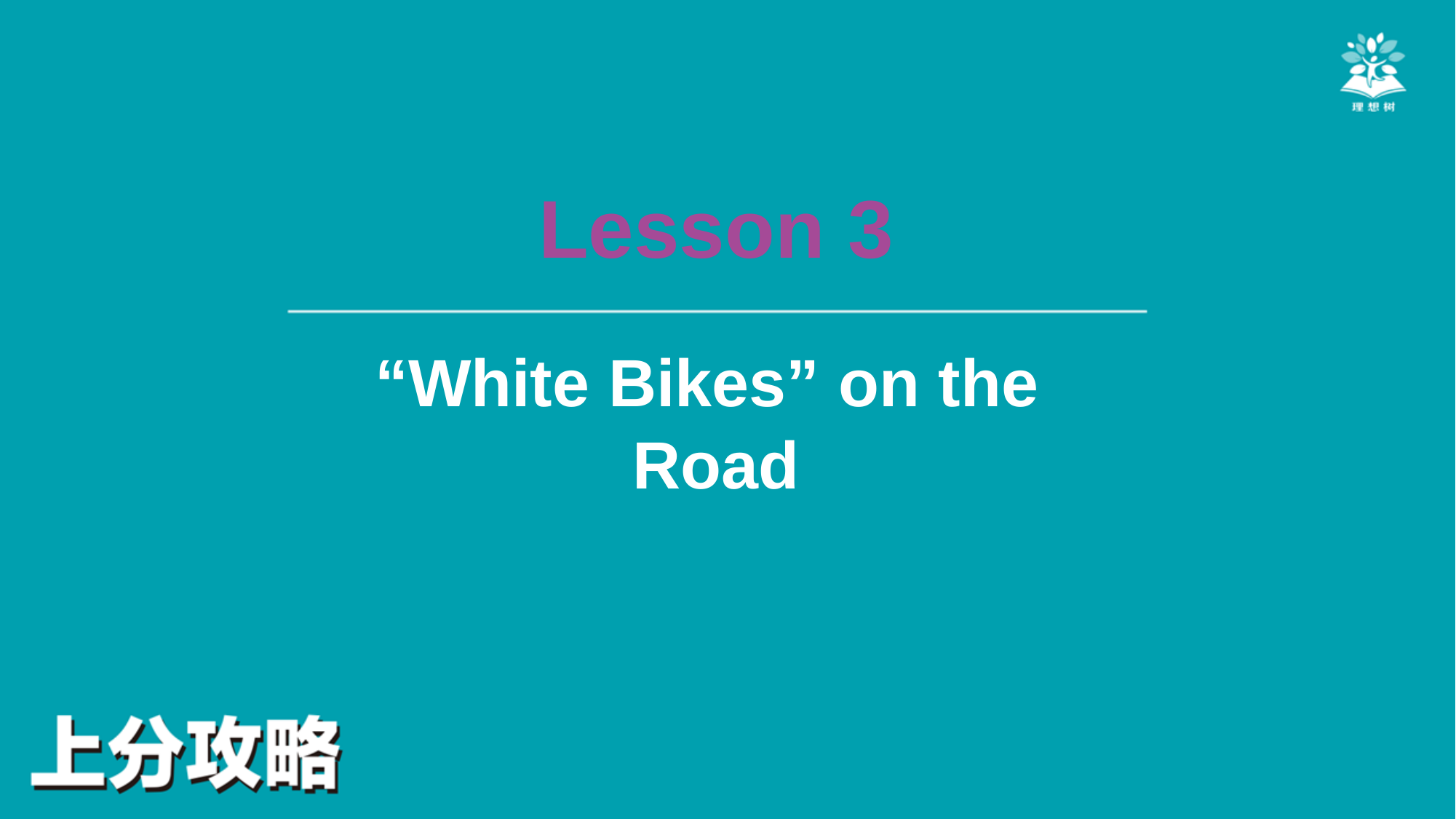

Lesson 3
“White Bikes” on the
Road